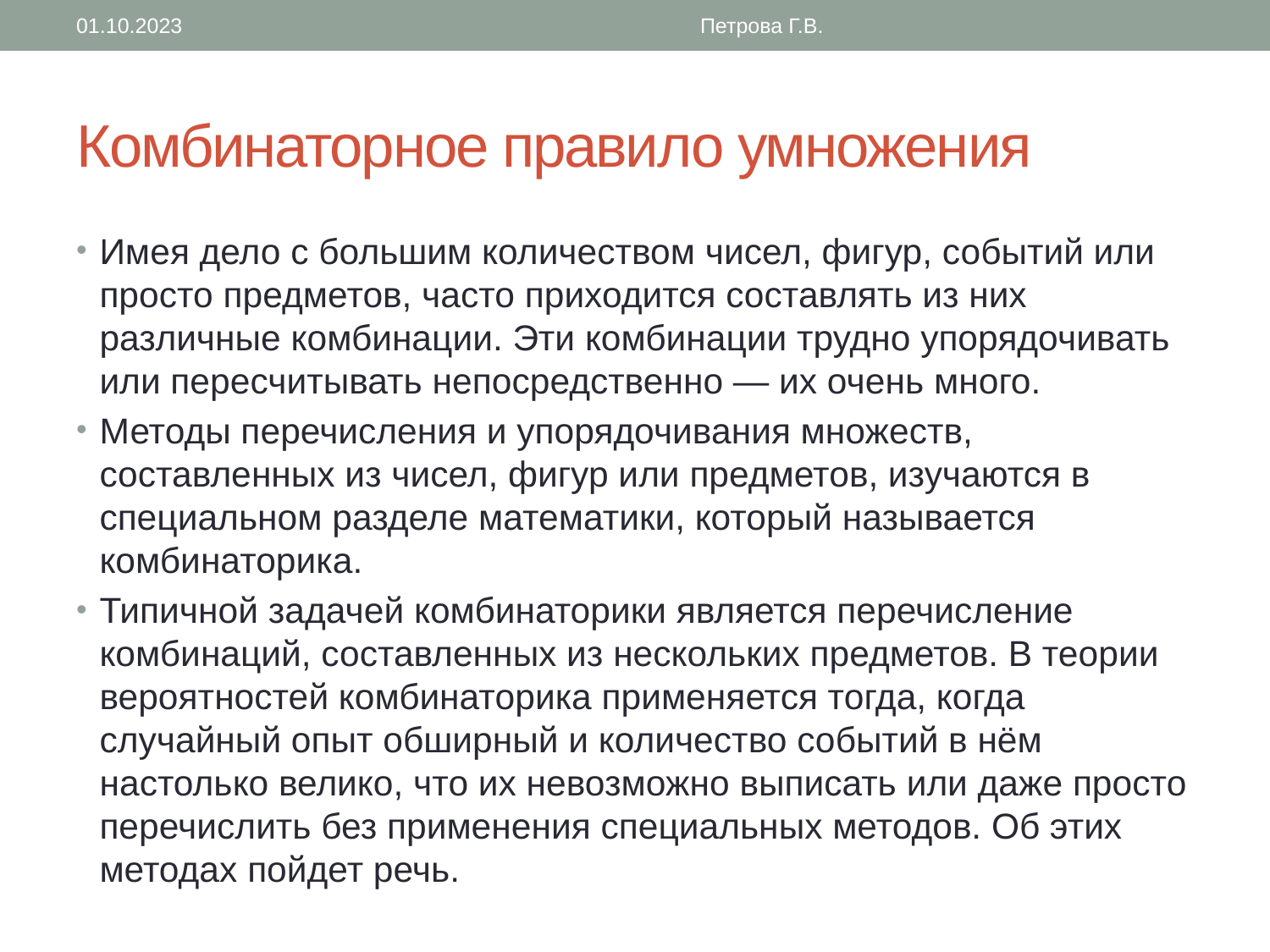

01.10.2023
Петрова Г.В.
# Комбинаторное правило умножения
Имея дело с большим количеством чисел, фигур, событий или просто предметов, часто приходится составлять из них различные комбинации. Эти комбинации трудно упорядочивать или пересчитывать непосредственно — их очень много.
Методы перечисления и упорядочивания множеств, составленных из чисел, фигур или предметов, изучаются в специальном разделе математики, который называется комбинаторика.
Типичной задачей комбинаторики является перечисление комбинаций, составленных из нескольких предметов. В теории вероятностей комбинаторика применяется тогда, когда случайный опыт обширный и количество событий в нём настолько велико, что их невозможно выписать или даже просто перечислить без применения специальных методов. Об этих методах пойдет речь.